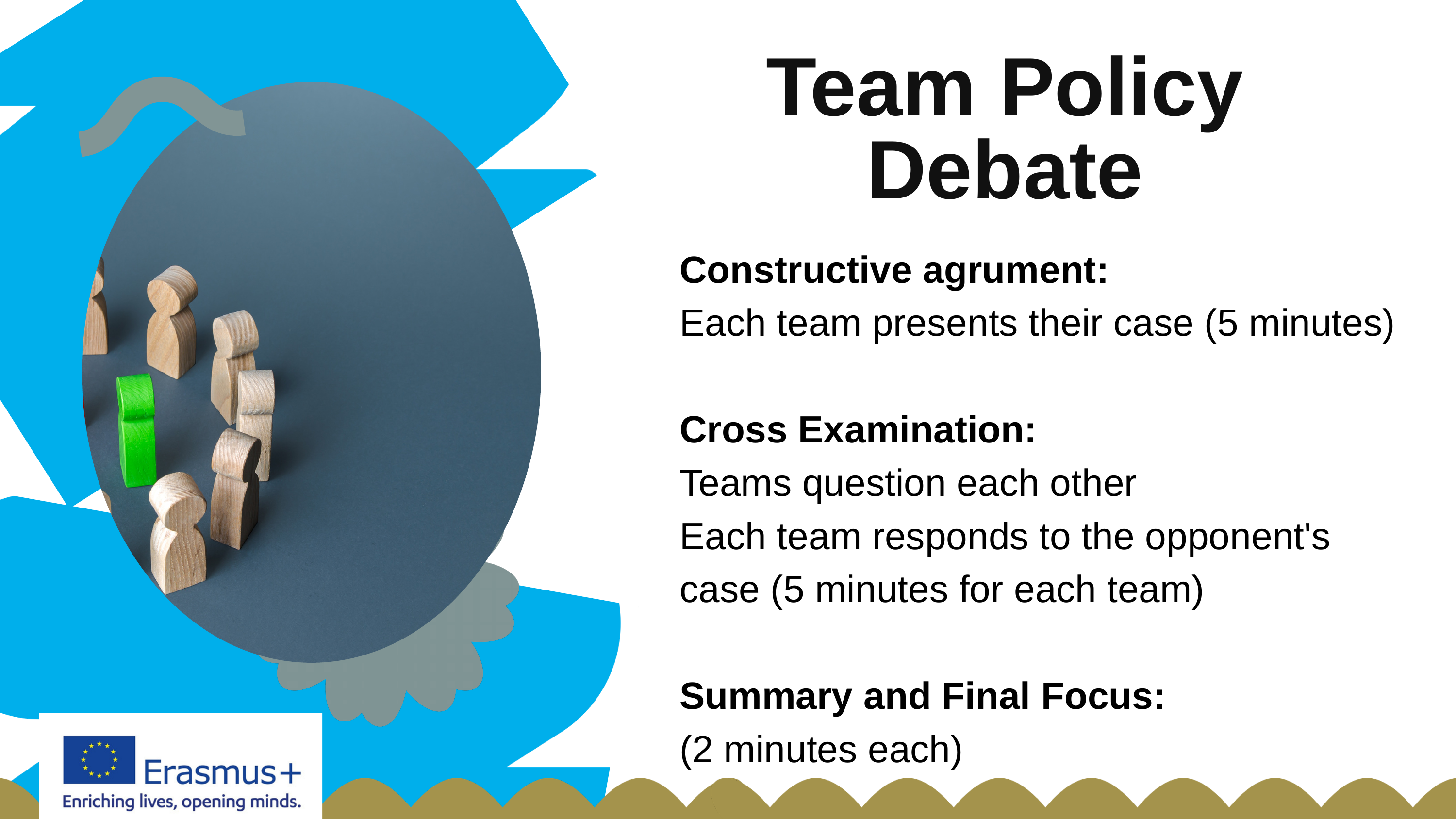

Team Policy Debate

Constructive agrument:
Each team presents their case (5 minutes)

Cross Examination:
Teams question each other
Each team responds to the opponent's
case (5 minutes for each team)

Summary and Final Focus:
(2 minutes each)